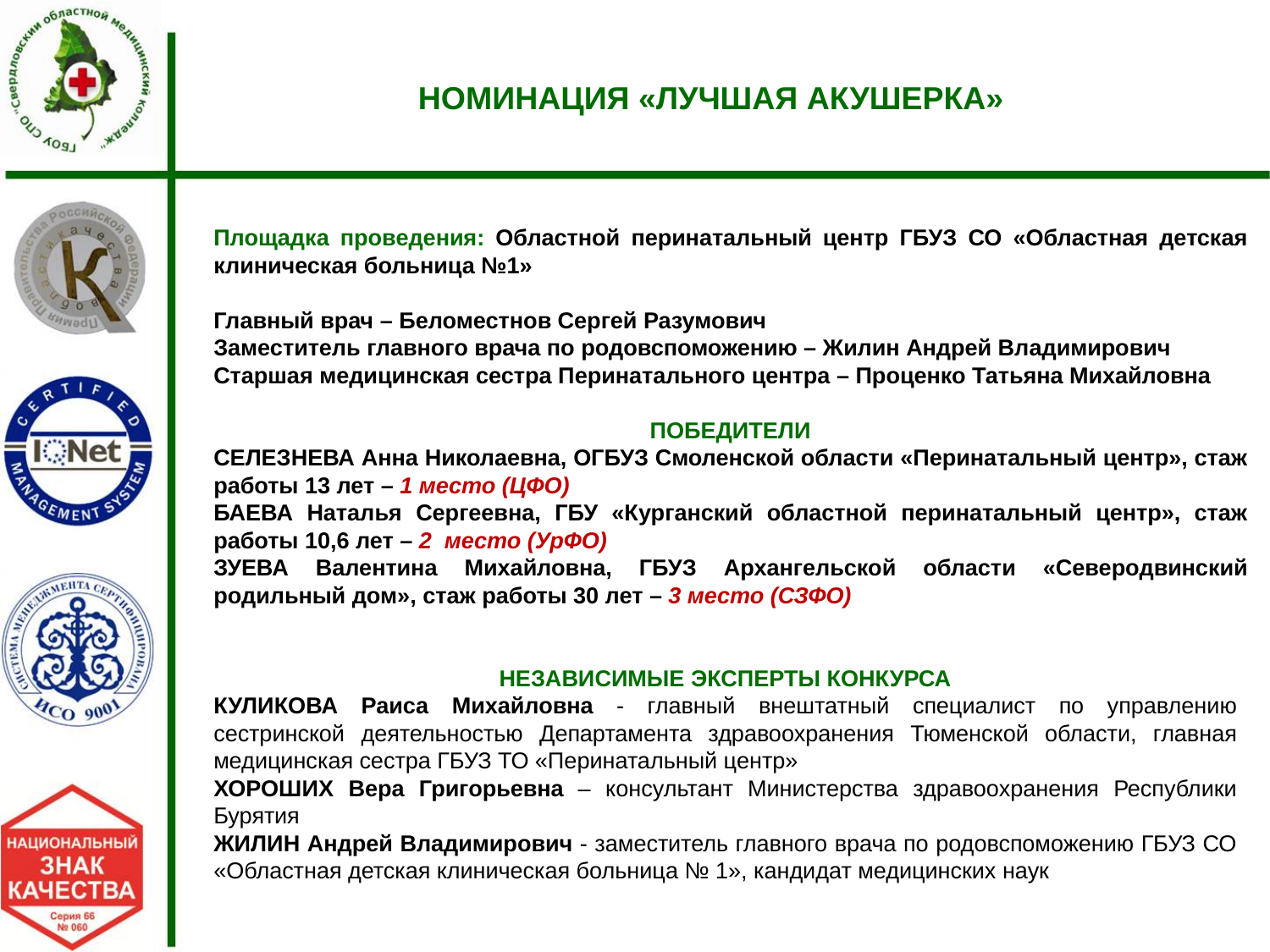

НОМИНАЦИЯ «ЛУЧШАЯ АКУШЕРКА»

Площадка проведения: Областной перинатальный центр ГБУЗ СО «Областная детская клиническая больница №1»

Главный врач – Беломестнов Сергей Разумович
Заместитель главного врача по родовспоможению – Жилин Андрей Владимирович
Старшая медицинская сестра Перинатального центра – Проценко Татьяна Михайловна

ПОБЕДИТЕЛИ
СЕЛЕЗНЕВА Анна Николаевна, ОГБУЗ Смоленской области «Перинатальный центр», стаж работы 13 лет – 1 место (ЦФО)
БАЕВА Наталья Сергеевна, ГБУ «Курганский областной перинатальный центр», стаж работы 10,6 лет – 2  место (УрФО)
ЗУЕВА Валентина Михайловна, ГБУЗ Архангельской области «Северодвинский родильный дом», стаж работы 30 лет – 3 место (СЗФО)

НЕЗАВИСИМЫЕ ЭКСПЕРТЫ КОНКУРСА
КУЛИКОВА Раиса Михайловна - главный внештатный специалист по управлению сестринской деятельностью Департамента здравоохранения Тюменской области, главная медицинская сестра ГБУЗ ТО «Перинатальный центр»
ХОРОШИХ Вера Григорьевна – консультант Министерства здравоохранения Республики Бурятия
ЖИЛИН Андрей Владимирович - заместитель главного врача по родовспоможению ГБУЗ СО «Областная детская клиническая больница № 1», кандидат медицинских наук